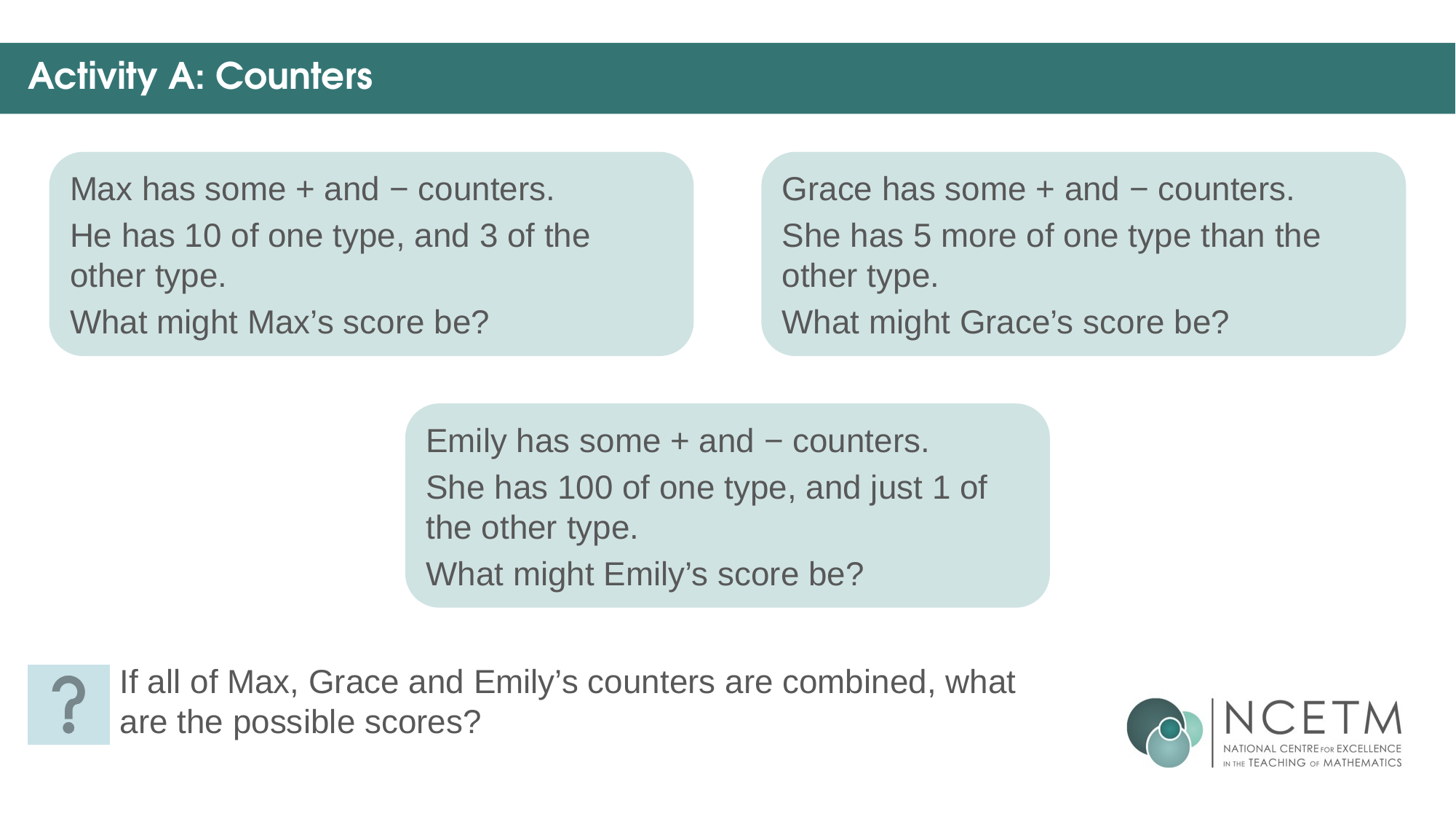

Activity A: Counters

Max has some + and − counters.
He has 10 of one type, and 3 of the other type.
What might Max’s score be?
Grace has some + and − counters.
She has 5 more of one type than the other type.
What might Grace’s score be?
Emily has some + and − counters.
She has 100 of one type, and just 1 of the other type.
What might Emily’s score be?
If all of Max, Grace and Emily’s counters are combined, what are the possible scores?